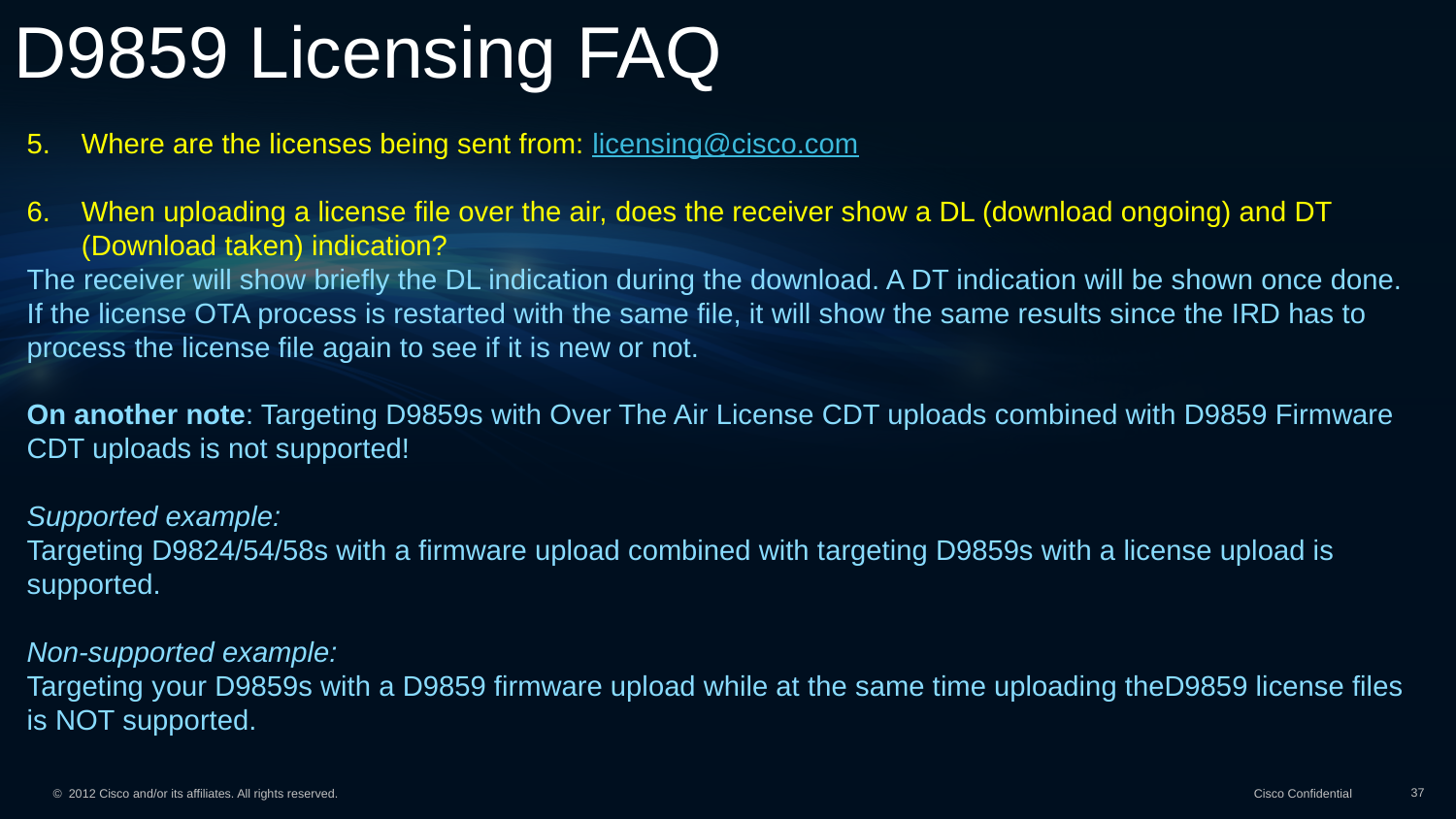

# D9859 Licensing FAQ
Where are the licenses being sent from: licensing@cisco.com

When uploading a license file over the air, does the receiver show a DL (download ongoing) and DT (Download taken) indication?
The receiver will show briefly the DL indication during the download. A DT indication will be shown once done.
If the license OTA process is restarted with the same file, it will show the same results since the IRD has to process the license file again to see if it is new or not.

On another note: Targeting D9859s with Over The Air License CDT uploads combined with D9859 Firmware CDT uploads is not supported!

Supported example:
Targeting D9824/54/58s with a firmware upload combined with targeting D9859s with a license upload is supported.

Non-supported example:
Targeting your D9859s with a D9859 firmware upload while at the same time uploading theD9859 license files is NOT supported.